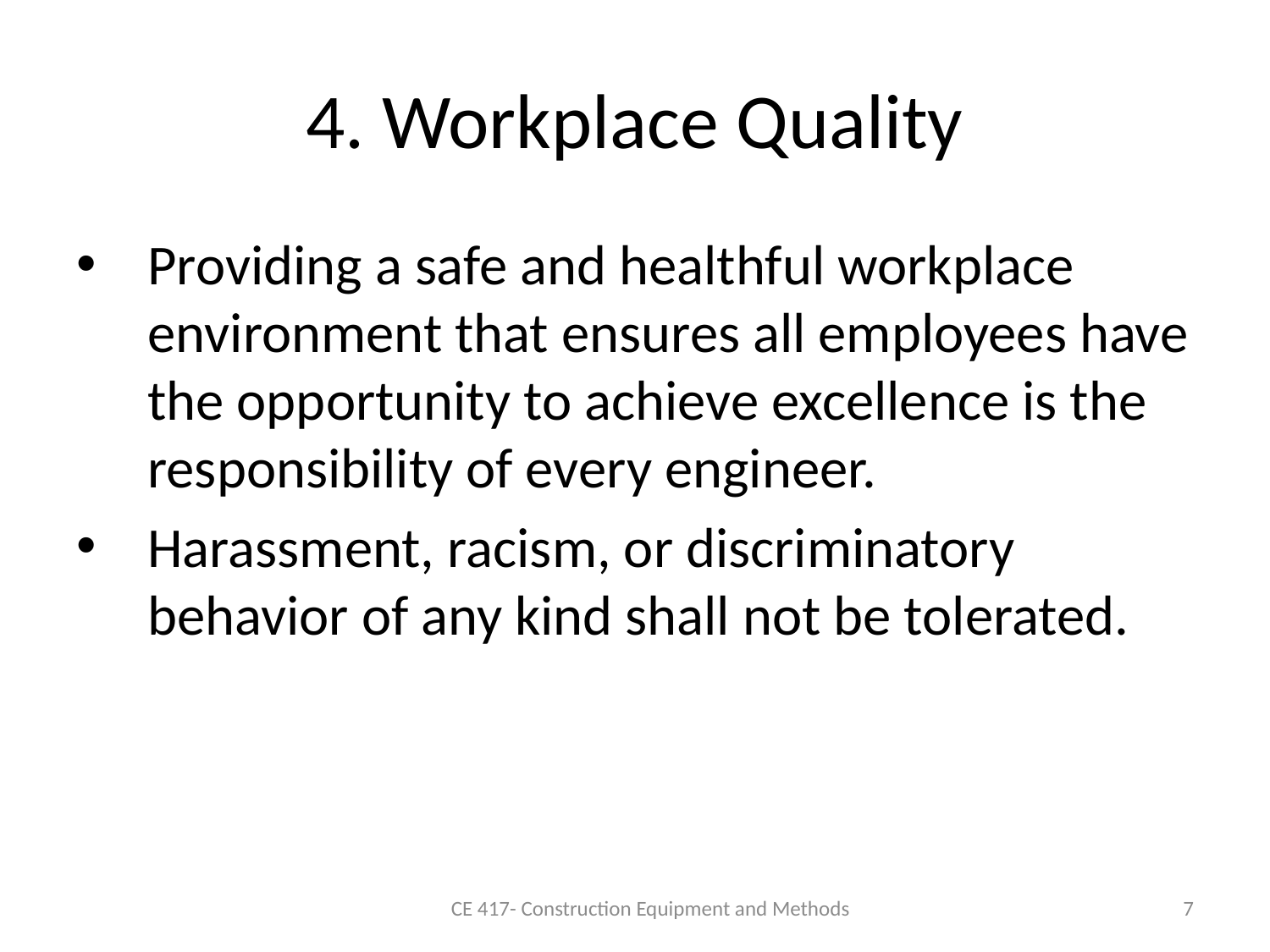

# 4. Workplace Quality
Providing a safe and healthful workplace environment that ensures all employees have the opportunity to achieve excellence is the responsibility of every engineer.
Harassment, racism, or discriminatory behavior of any kind shall not be tolerated.
CE 417- Construction Equipment and Methods
7